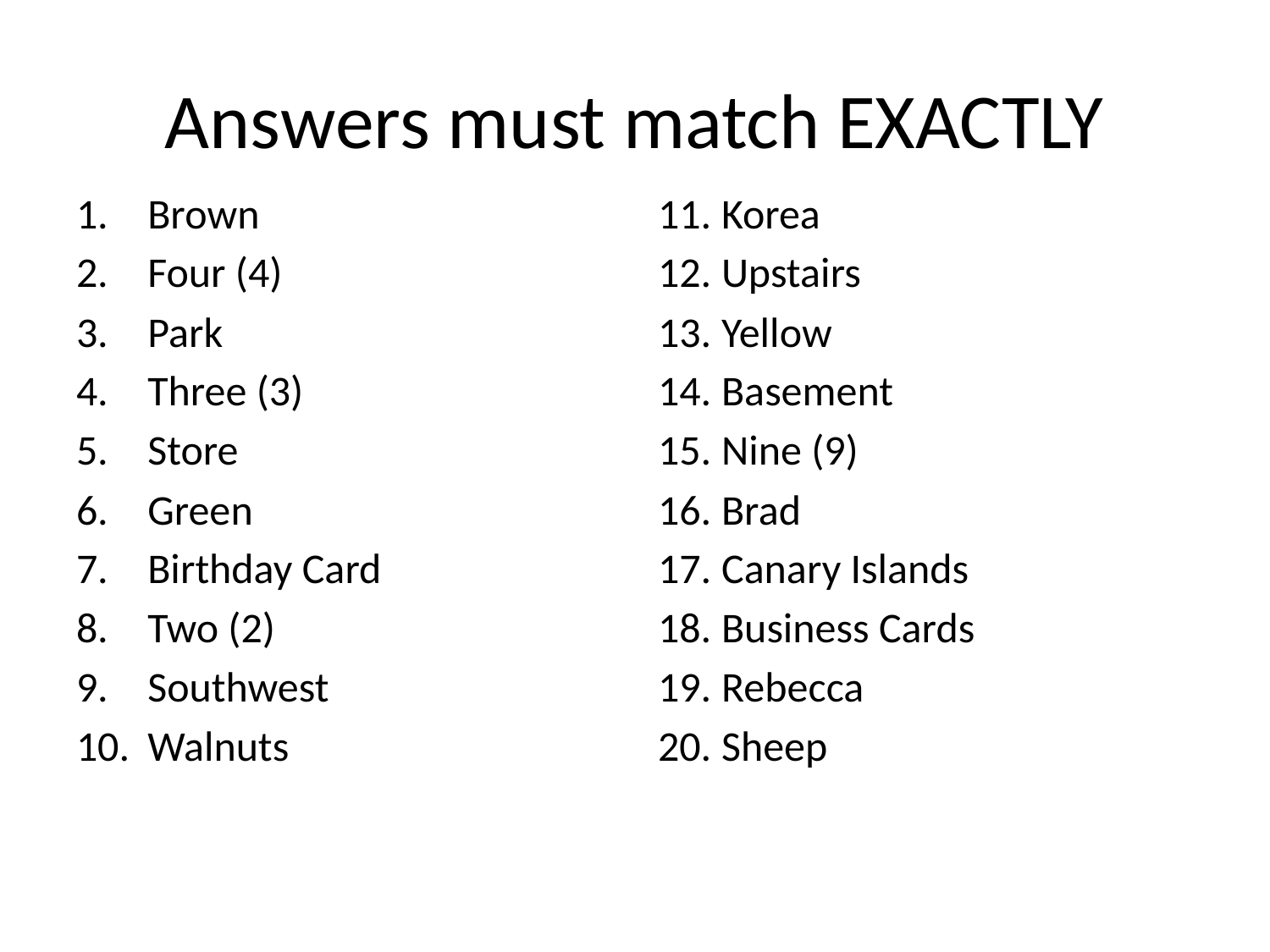

# Answers must match EXACTLY
Brown
Four (4)
Park
Three (3)
Store
Green
Birthday Card
Two (2)
Southwest
Walnuts
Korea
Upstairs
Yellow
Basement
Nine (9)
Brad
Canary Islands
Business Cards
Rebecca
Sheep